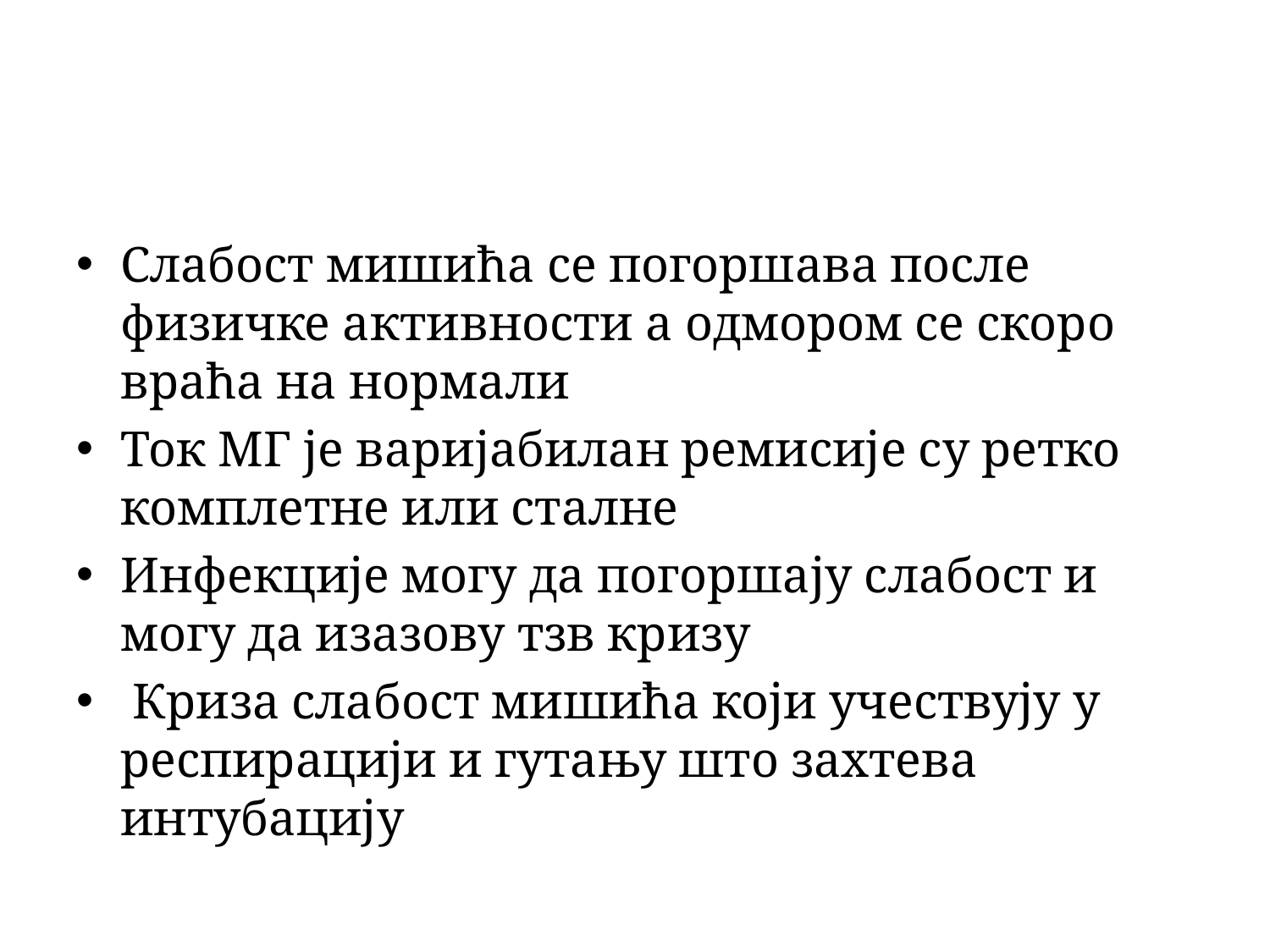

#
Слабост мишића се погоршава после физичке активности а одмором се скоро враћа на нормали
Ток МГ је варијабилан ремисије су ретко комплетне или сталне
Инфекције могу да погоршају слабост и могу да изазову тзв кризу
 Криза слабост мишића који учествују у респирацији и гутању што захтева интубацију